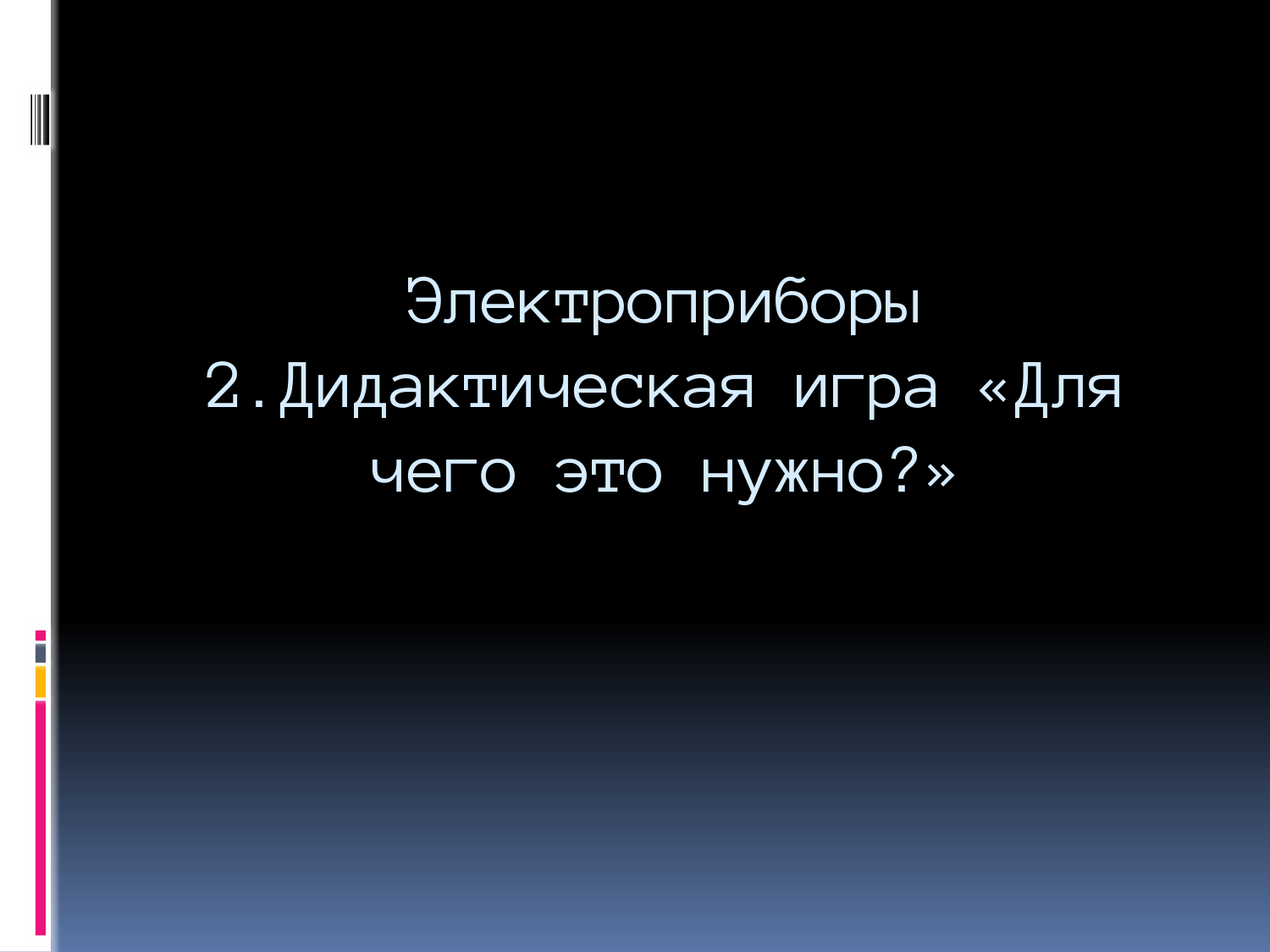

# Электроприборы 2.Дидактическая игра «Для чего это нужно?»